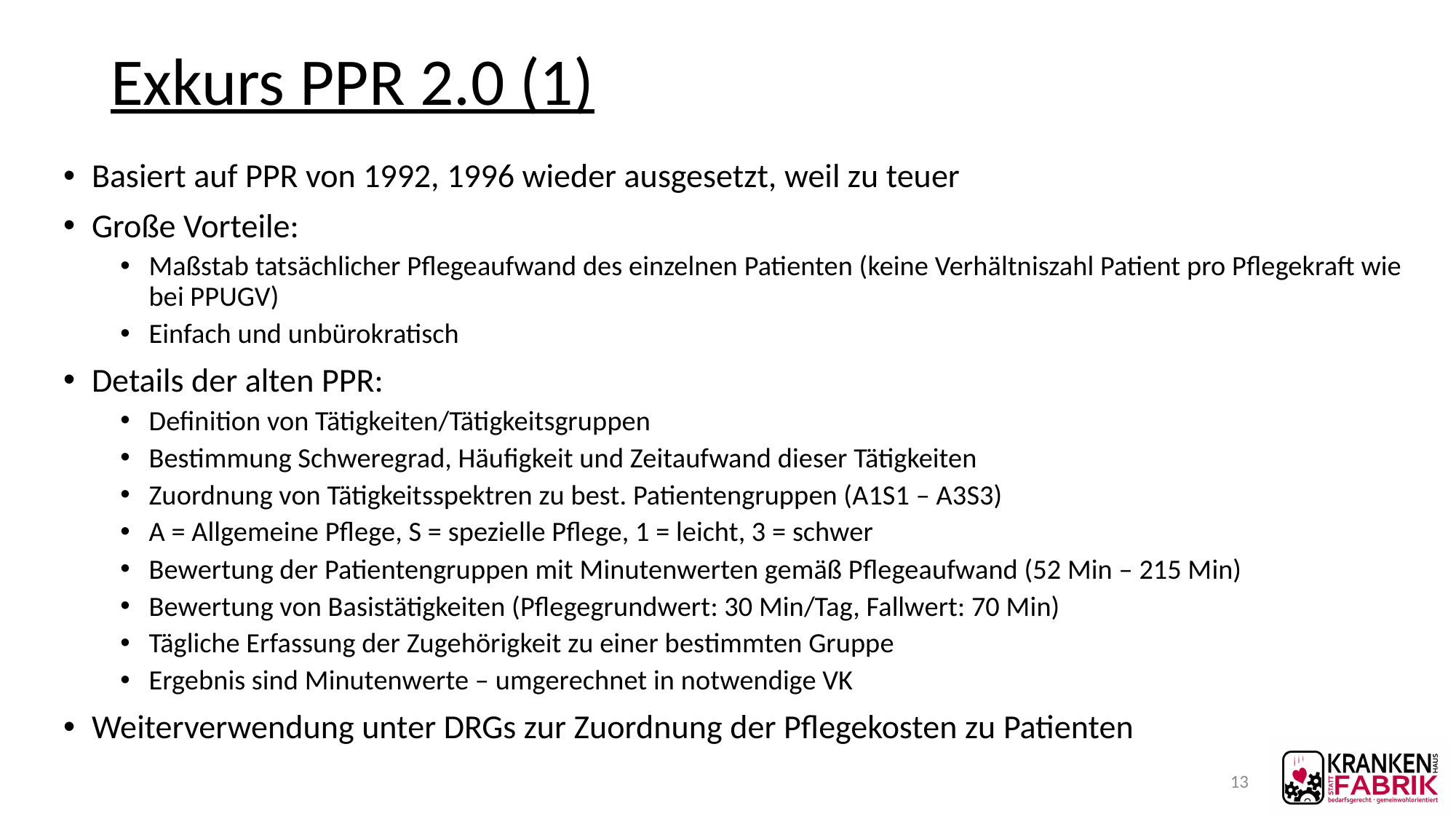

# Exkurs PPR 2.0 (1)
Basiert auf PPR von 1992, 1996 wieder ausgesetzt, weil zu teuer
Große Vorteile:
Maßstab tatsächlicher Pflegeaufwand des einzelnen Patienten (keine Verhältniszahl Patient pro Pflegekraft wie bei PPUGV)
Einfach und unbürokratisch
Details der alten PPR:
Definition von Tätigkeiten/Tätigkeitsgruppen
Bestimmung Schweregrad, Häufigkeit und Zeitaufwand dieser Tätigkeiten
Zuordnung von Tätigkeitsspektren zu best. Patientengruppen (A1S1 – A3S3)
A = Allgemeine Pflege, S = spezielle Pflege, 1 = leicht, 3 = schwer
Bewertung der Patientengruppen mit Minutenwerten gemäß Pflegeaufwand (52 Min – 215 Min)
Bewertung von Basistätigkeiten (Pflegegrundwert: 30 Min/Tag, Fallwert: 70 Min)
Tägliche Erfassung der Zugehörigkeit zu einer bestimmten Gruppe
Ergebnis sind Minutenwerte – umgerechnet in notwendige VK
Weiterverwendung unter DRGs zur Zuordnung der Pflegekosten zu Patienten

13